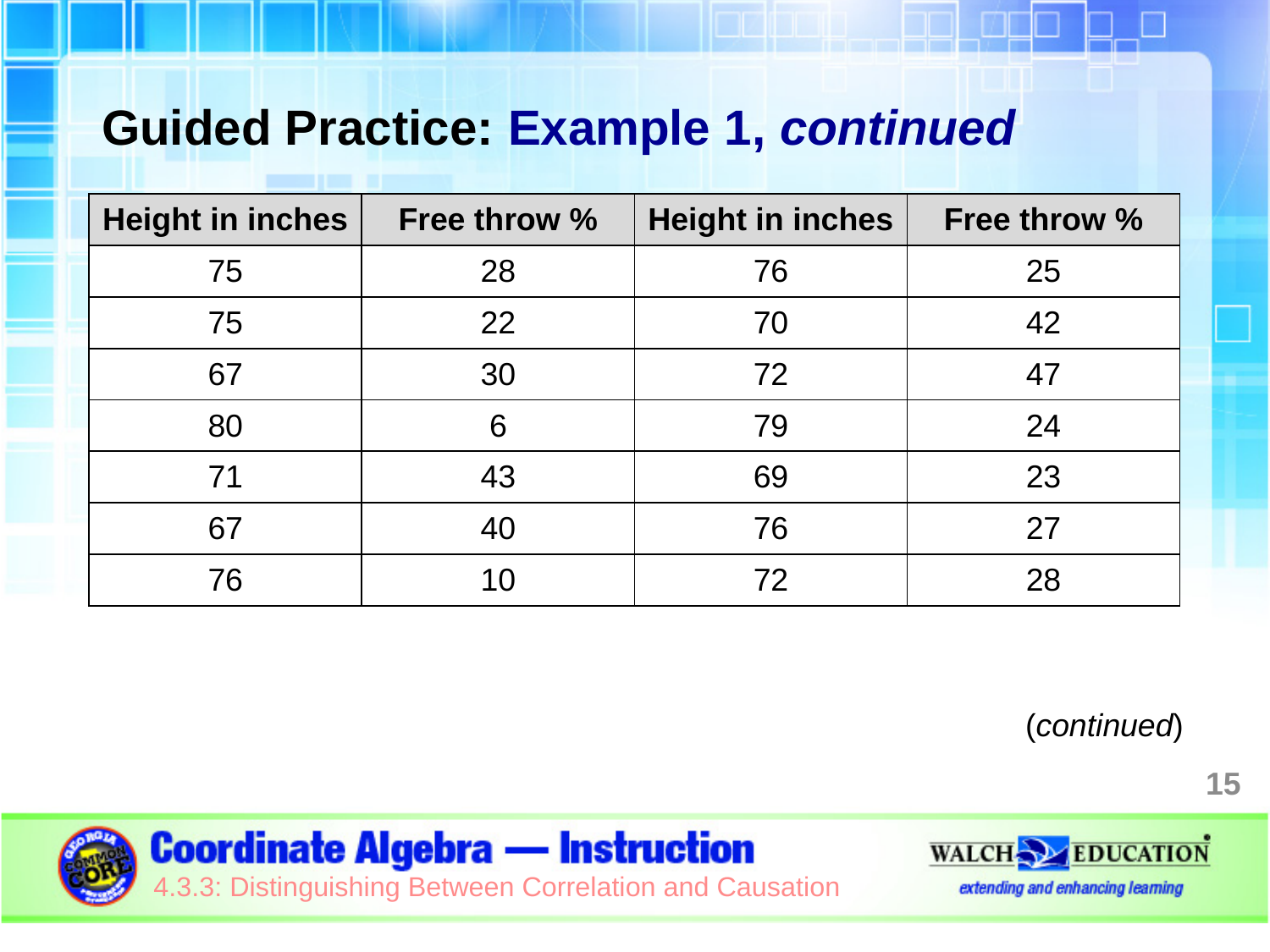

Guided Practice: Example 1, continued

| Height in inches | Free throw % | Height in inches | Free throw % |
| --- | --- | --- | --- |
| 75 | 28 | 76 | 25 |
| 75 | 22 | 70 | 42 |
| 67 | 30 | 72 | 47 |
| 80 | 6 | 79 | 24 |
| 71 | 43 | 69 | 23 |
| 67 | 40 | 76 | 27 |
| 76 | 10 | 72 | 28 |
(continued)
15
4.3.3: Distinguishing Between Correlation and Causation